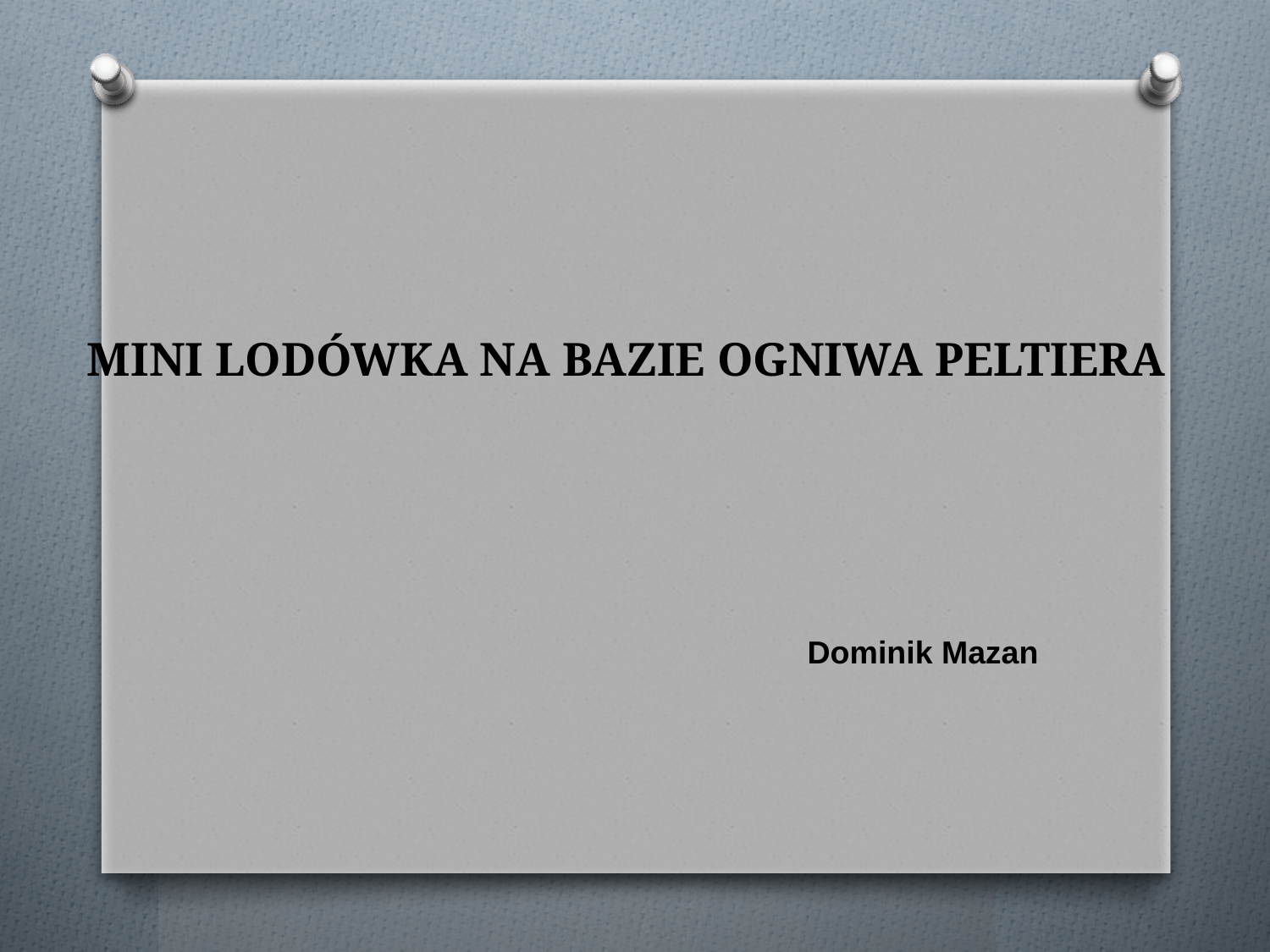

# mINI LODÓWKA NA BAZIE OGNIWA PELTIERA
Dominik Mazan